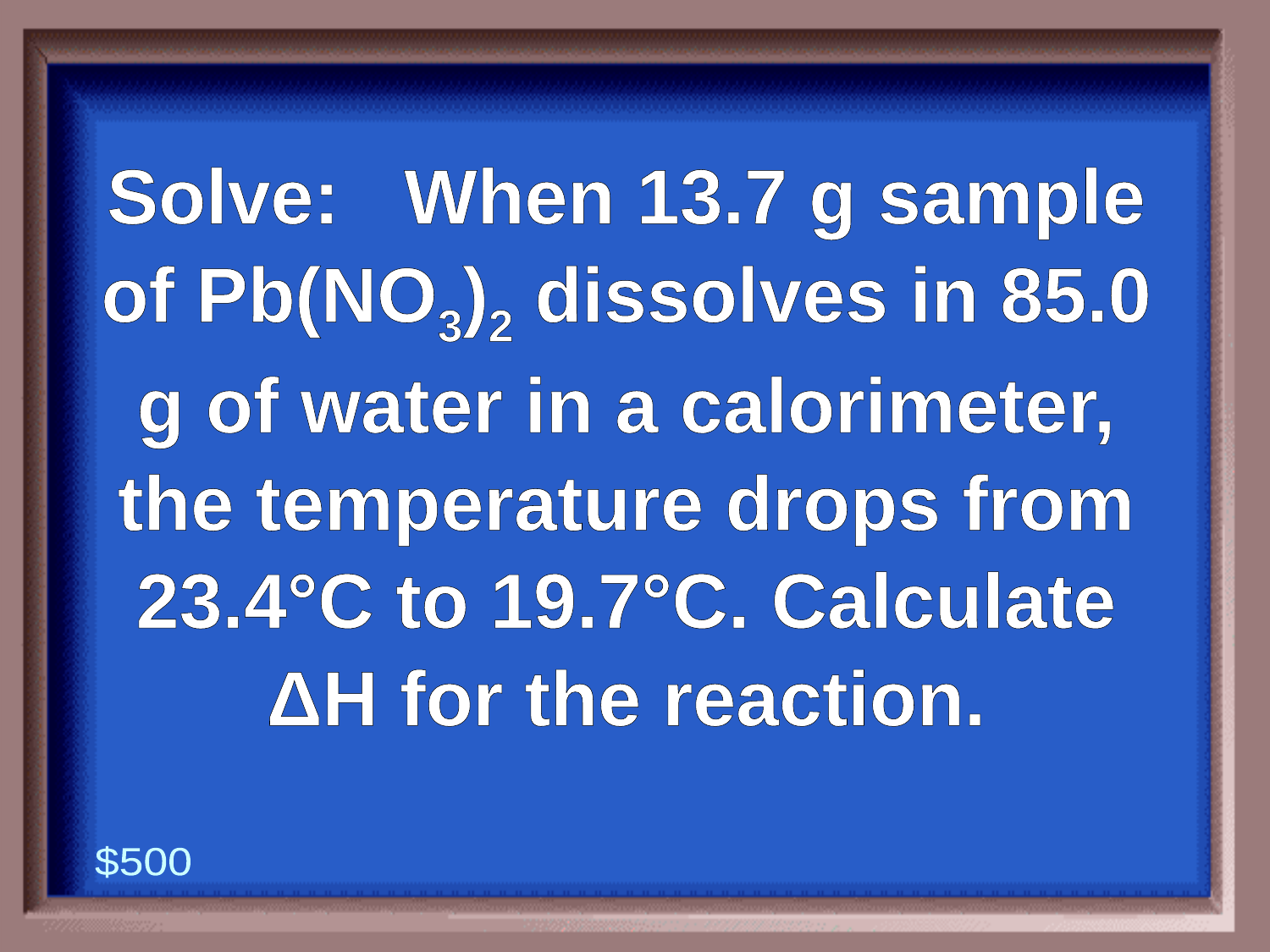

Solve:   When 13.7 g sample of Pb(NO3)2 dissolves in 85.0 g of water in a calorimeter, the temperature drops from 23.4°C to 19.7°C. Calculate ΔH for the reaction.
$500